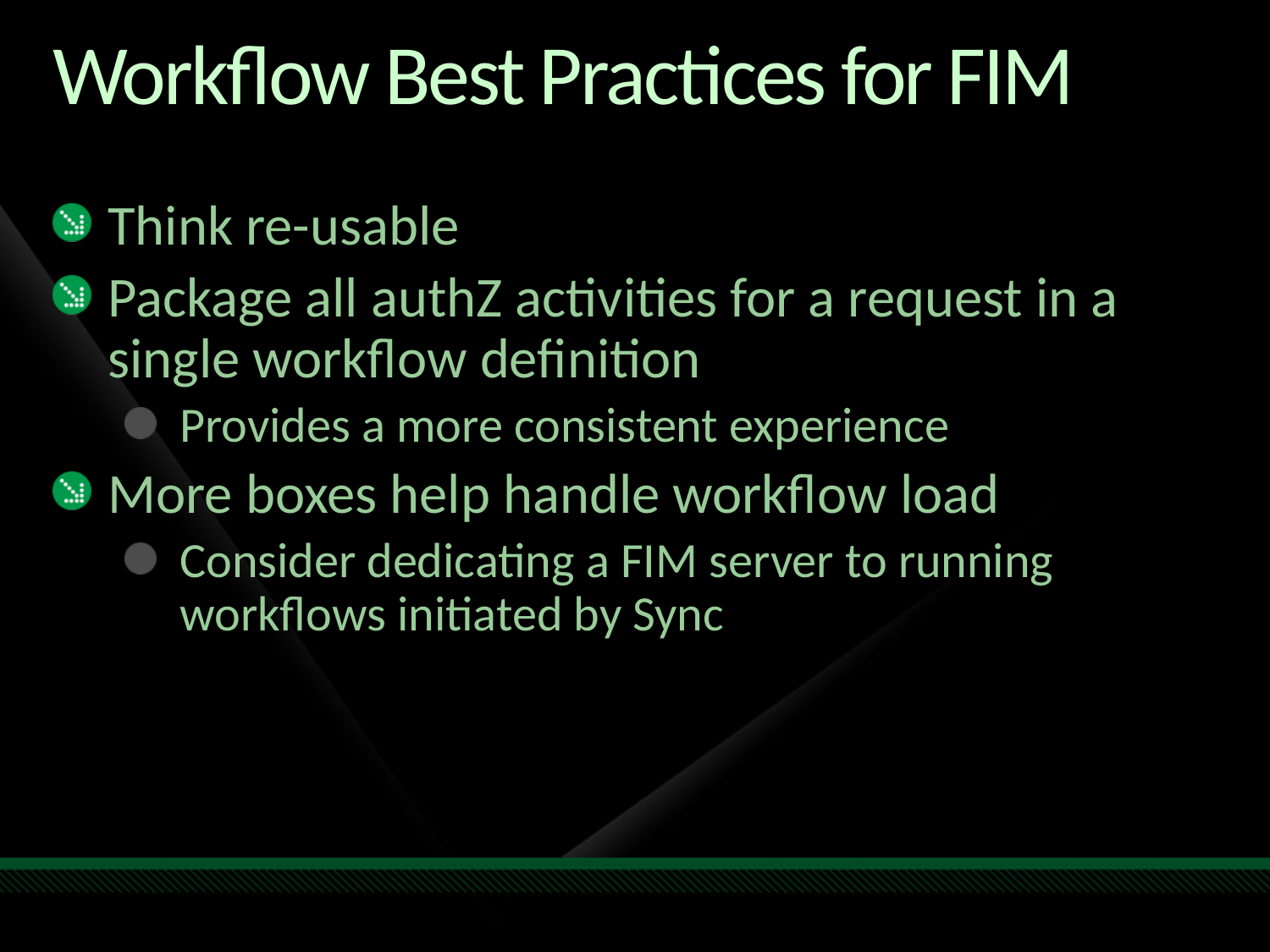

# Workflow Best Practices for FIM
Think re-usable
Package all authZ activities for a request in a single workflow definition
Provides a more consistent experience
More boxes help handle workflow load
Consider dedicating a FIM server to running workflows initiated by Sync